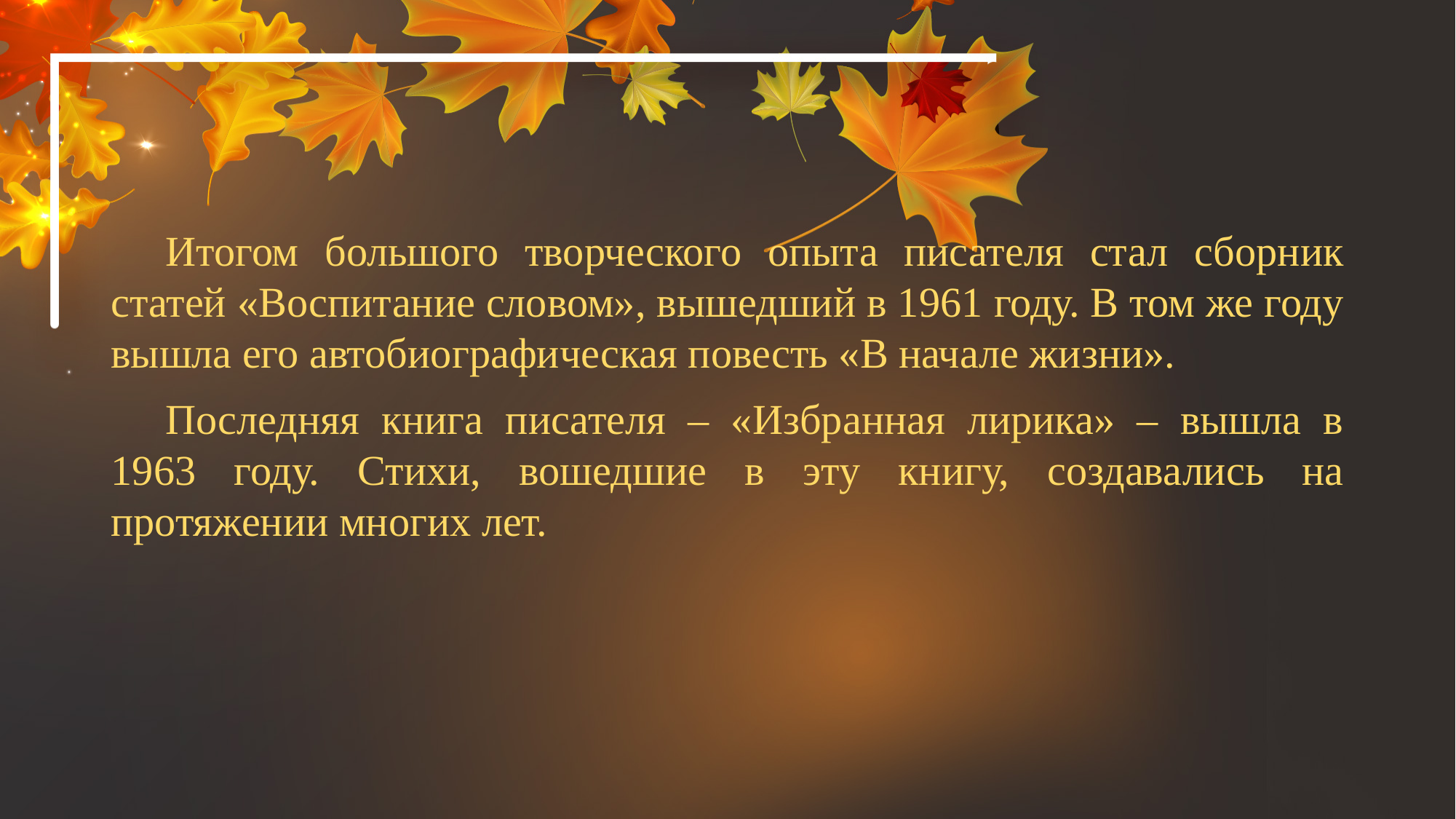

Итогом большого творческого опыта писателя стал сборник статей «Воспитание словом», вышедший в 1961 году. В том же году вышла его автобиографическая повесть «В начале жизни».
Последняя книга писателя – «Избранная лирика» – вышла в 1963 году. Стихи, вошедшие в эту книгу, создавались на протяжении многих лет.